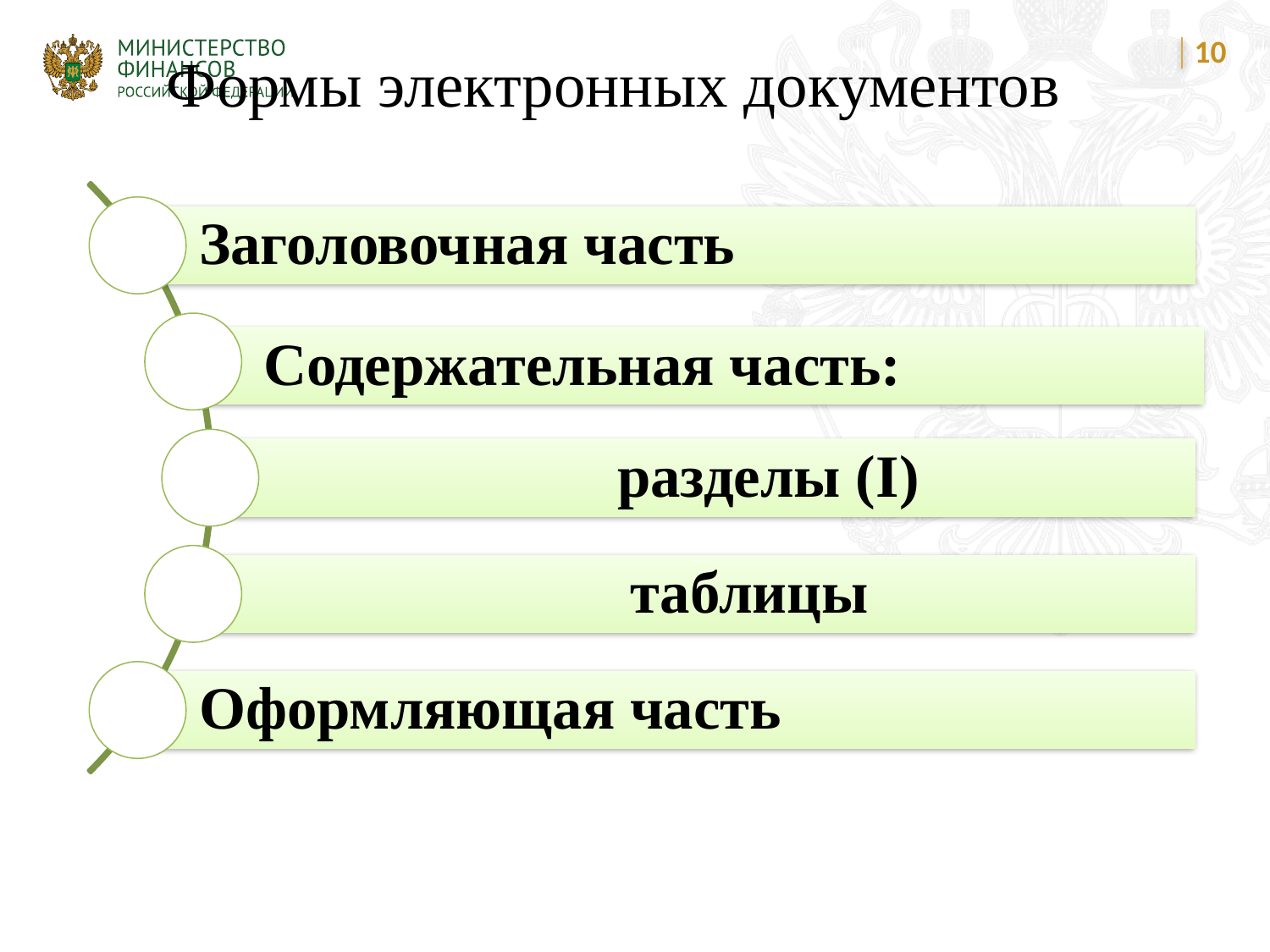

10
Формы электронных документов
Заголовочная часть
Содержательная часть:
                       разделы (I)
                         таблицы
Оформляющая часть